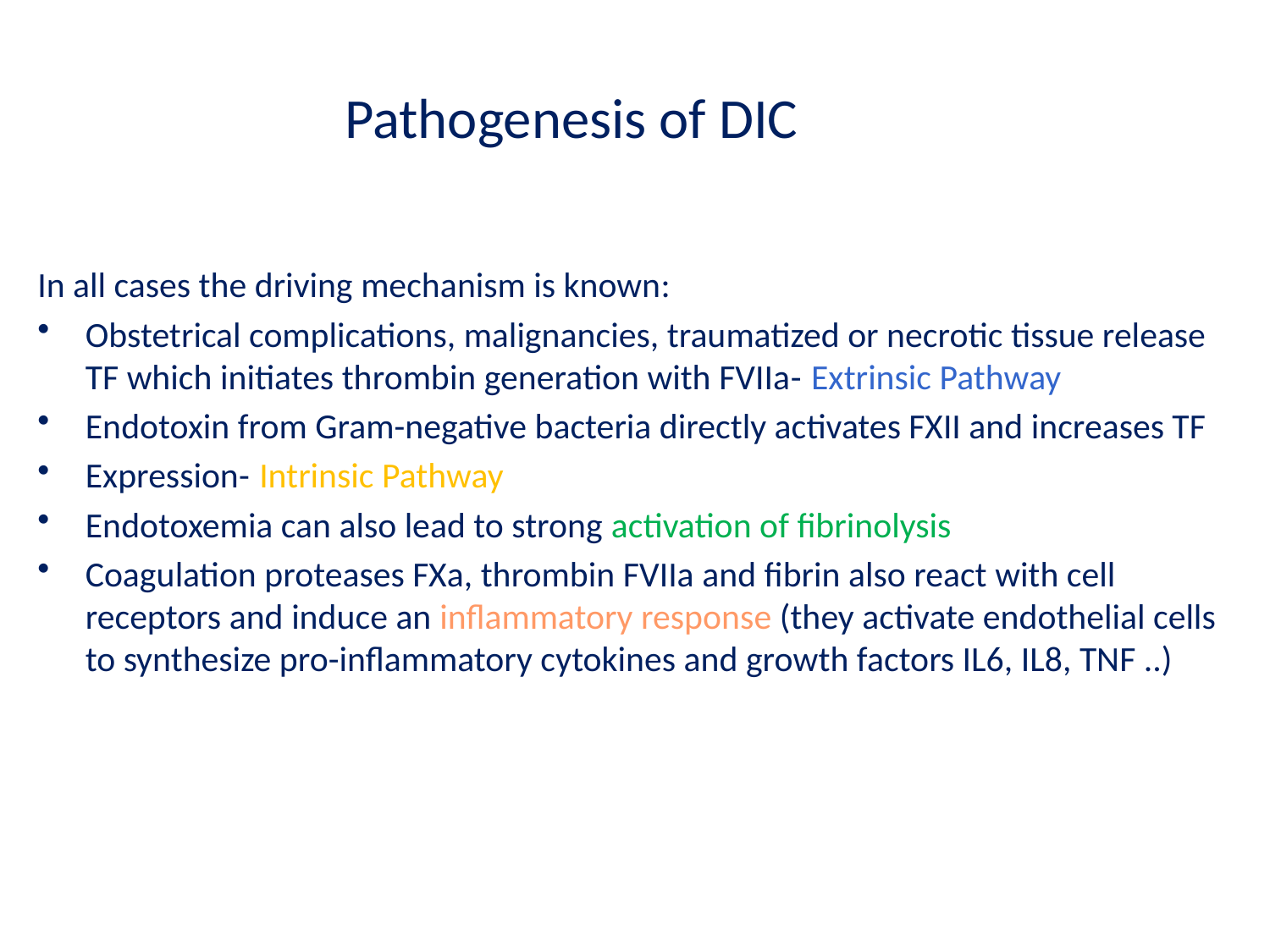

Pathogenesis of DIC
In all cases the driving mechanism is known:
Obstetrical complications, malignancies, traumatized or necrotic tissue release TF which initiates thrombin generation with FVIIa- Extrinsic Pathway
Endotoxin from Gram-negative bacteria directly activates FXII and increases TF
Expression- Intrinsic Pathway
Endotoxemia can also lead to strong activation of fibrinolysis
Coagulation proteases FXa, thrombin FVIIa and fibrin also react with cell receptors and induce an inflammatory response (they activate endothelial cells to synthesize pro-inflammatory cytokines and growth factors IL6, IL8, TNF ..)